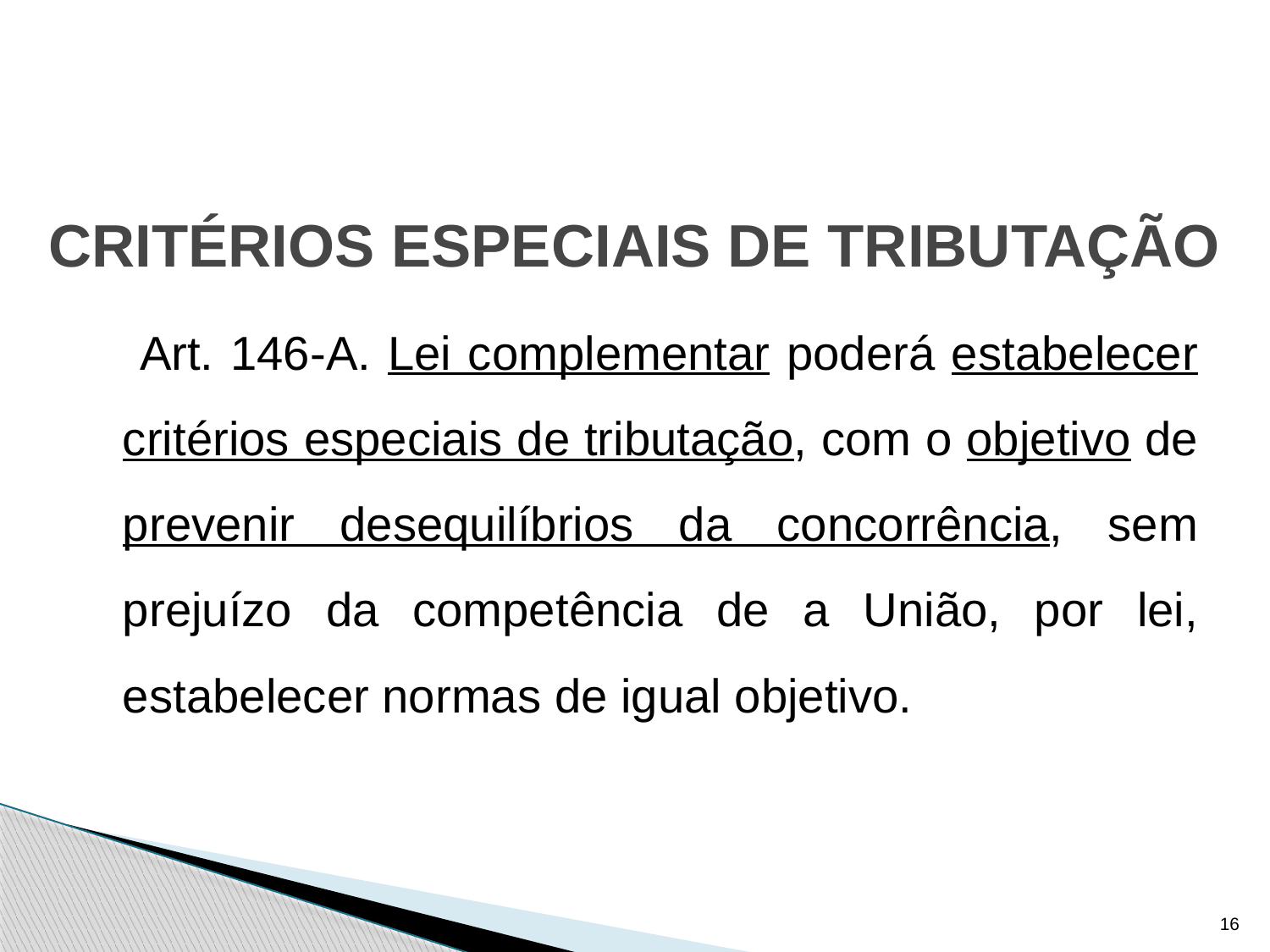

# CRITÉRIOS ESPECIAIS DE TRIBUTAÇÃO
	 Art. 146-A. Lei complementar poderá estabelecer critérios especiais de tributação, com o objetivo de prevenir desequilíbrios da concorrência, sem prejuízo da competência de a União, por lei, estabelecer normas de igual objetivo.

16